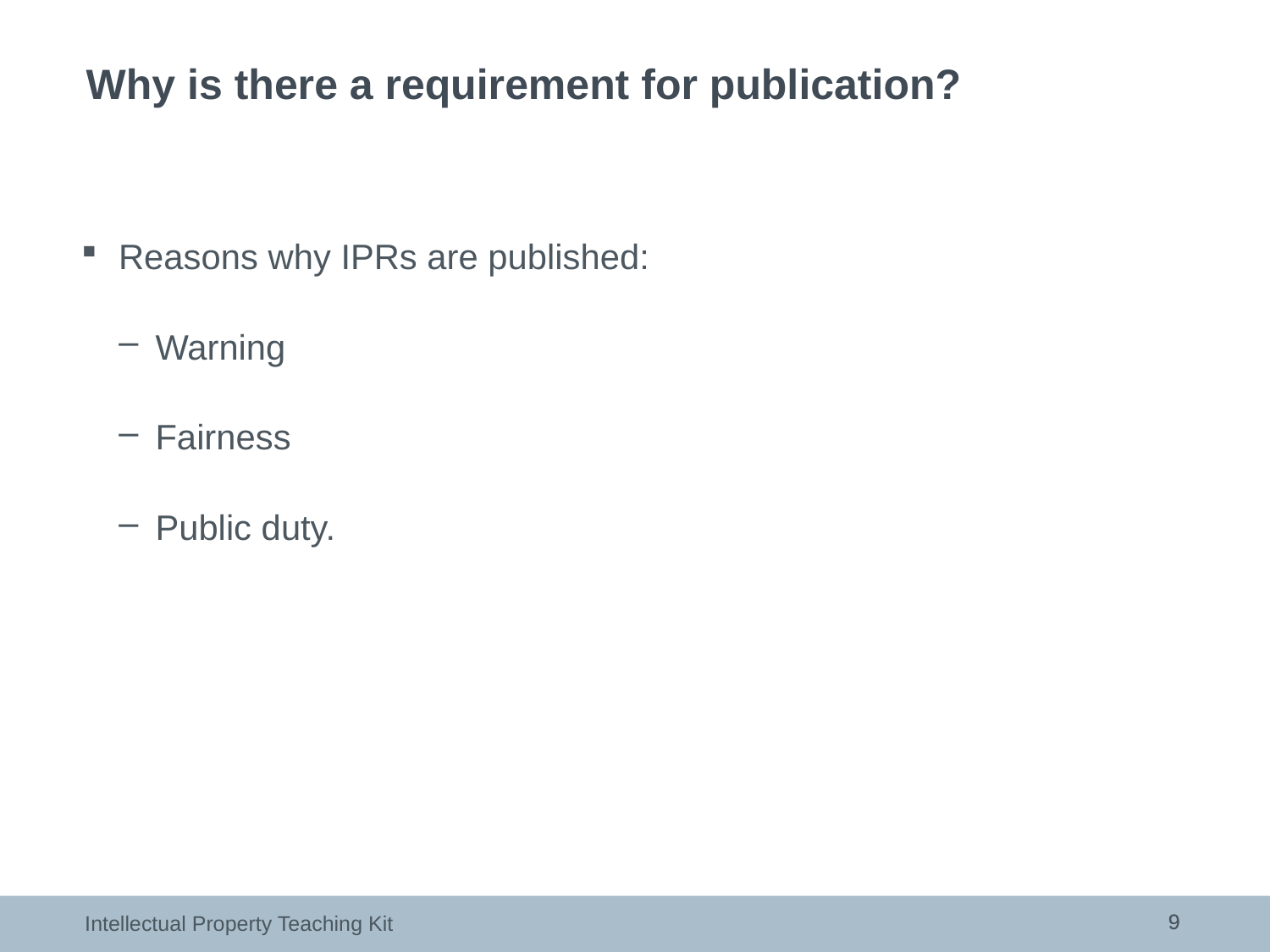

# Why is there a requirement for publication?
Reasons why IPRs are published:

Warning

Fairness

Public duty.

9
9
Intellectual Property Teaching Kit